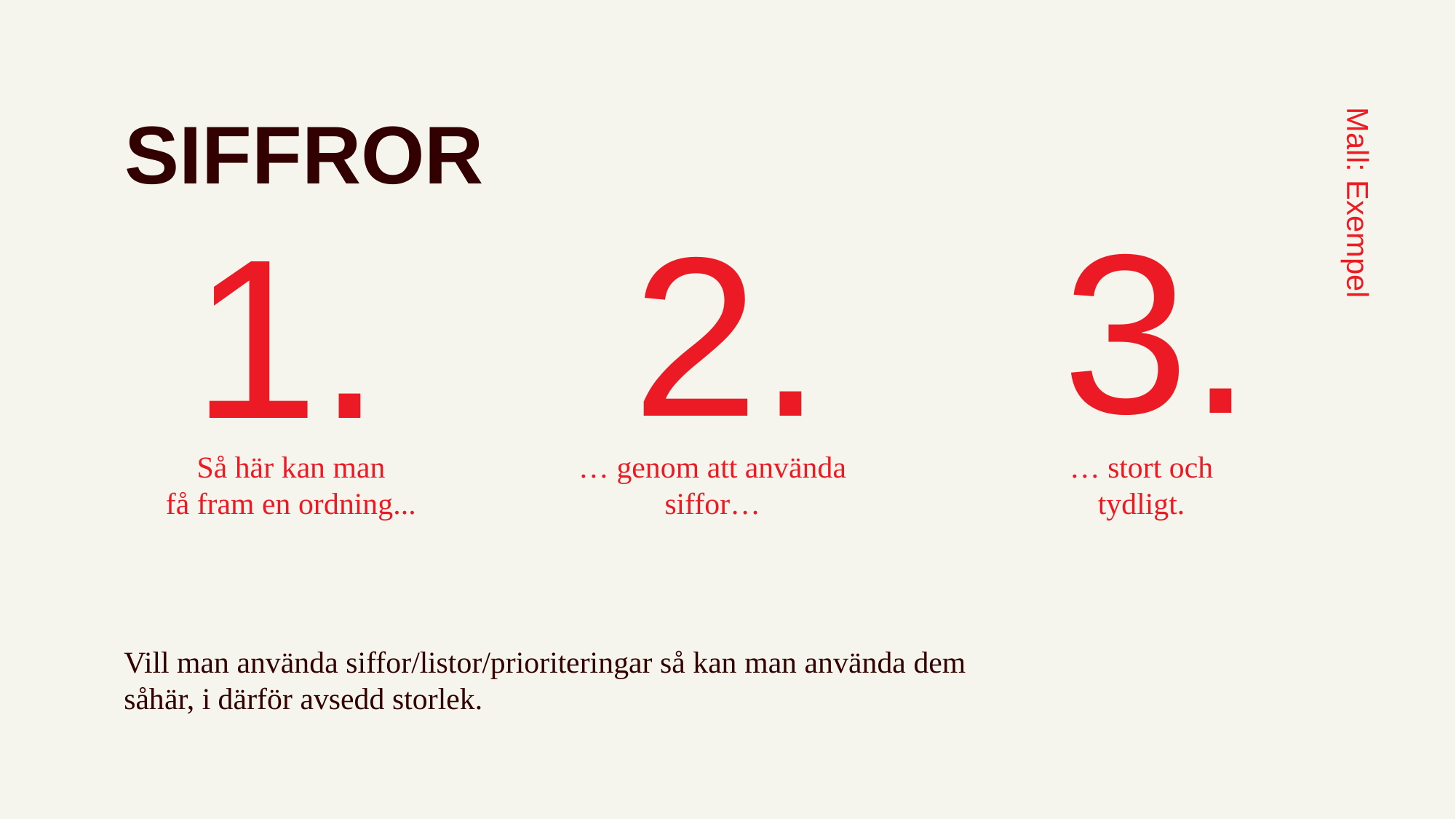

SIFFROR
Mall: Exempel
3.
2.
1.
Så här kan man
få fram en ordning...
… stort och
tydligt.
… genom att använda siffor…
Vill man använda siffor/listor/prioriteringar så kan man använda dem såhär, i därför avsedd storlek.